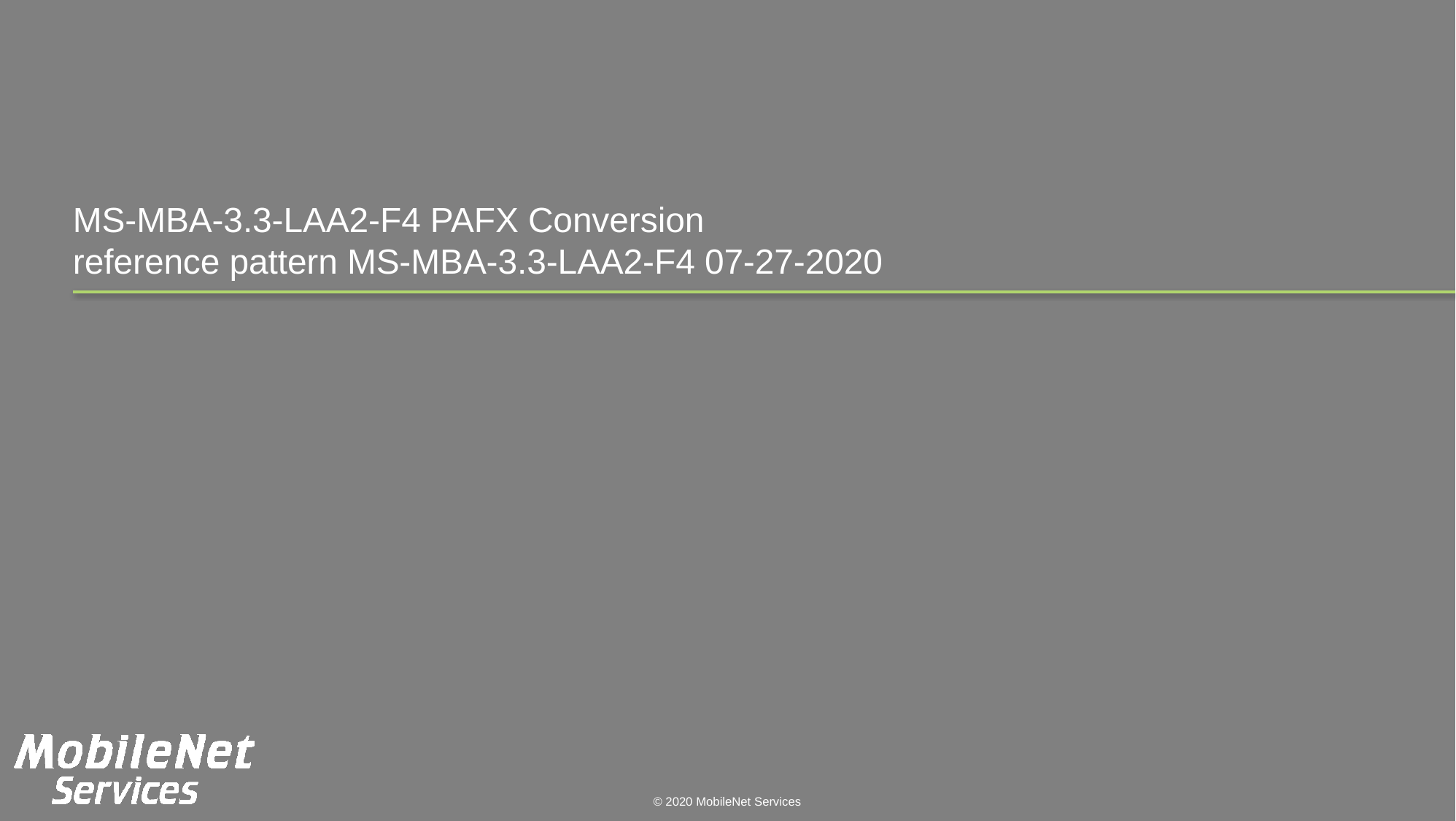

# MS-MBA-3.3-LAA2-F4 PAFX Conversion reference pattern MS-MBA-3.3-LAA2-F4 07-27-2020